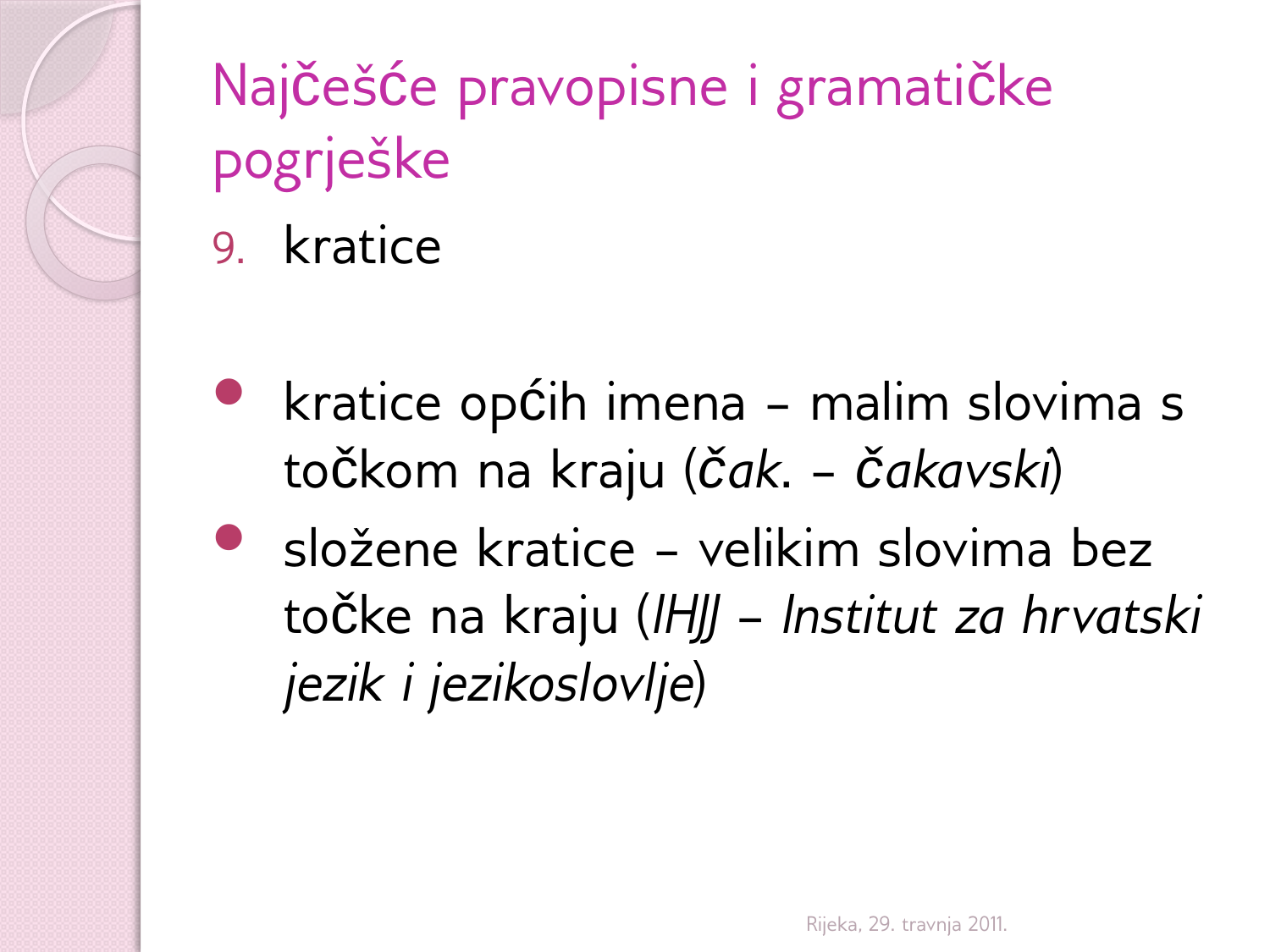

# Najčešće pravopisne i gramatičke pogrješke
kratice

kratice općih imena – malim slovima s točkom na kraju (čak. – čakavski)
složene kratice – velikim slovima bez točke na kraju (IHJJ – Institut za hrvatski jezik i jezikoslovlje)

Rijeka, 29. travnja 2011.